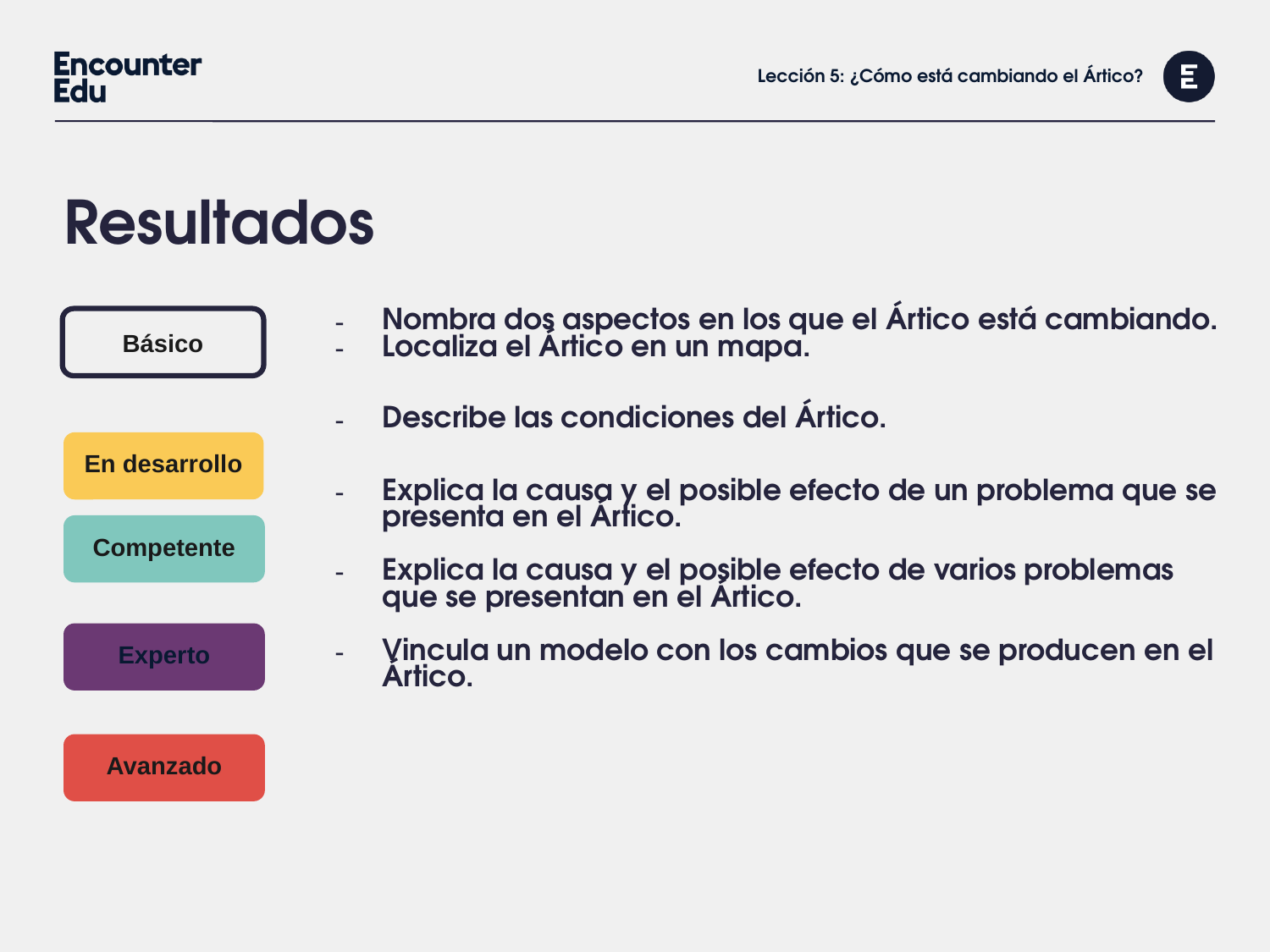

# Lección 5: ¿Cómo está cambiando el Ártico?
Resultados
Básico
| Nombra dos aspectos en los que el Ártico está cambiando. Localiza el Ártico en un mapa. |
| --- |
| Describe las condiciones del Ártico. Explica la causa y el posible efecto de un problema que se presenta en el Ártico. Explica la causa y el posible efecto de varios problemas que se presentan en el Ártico. Vincula un modelo con los cambios que se producen en el Ártico. |
|  |
|  |
|  |
En desarrollo
Competente
Experto
Avanzado